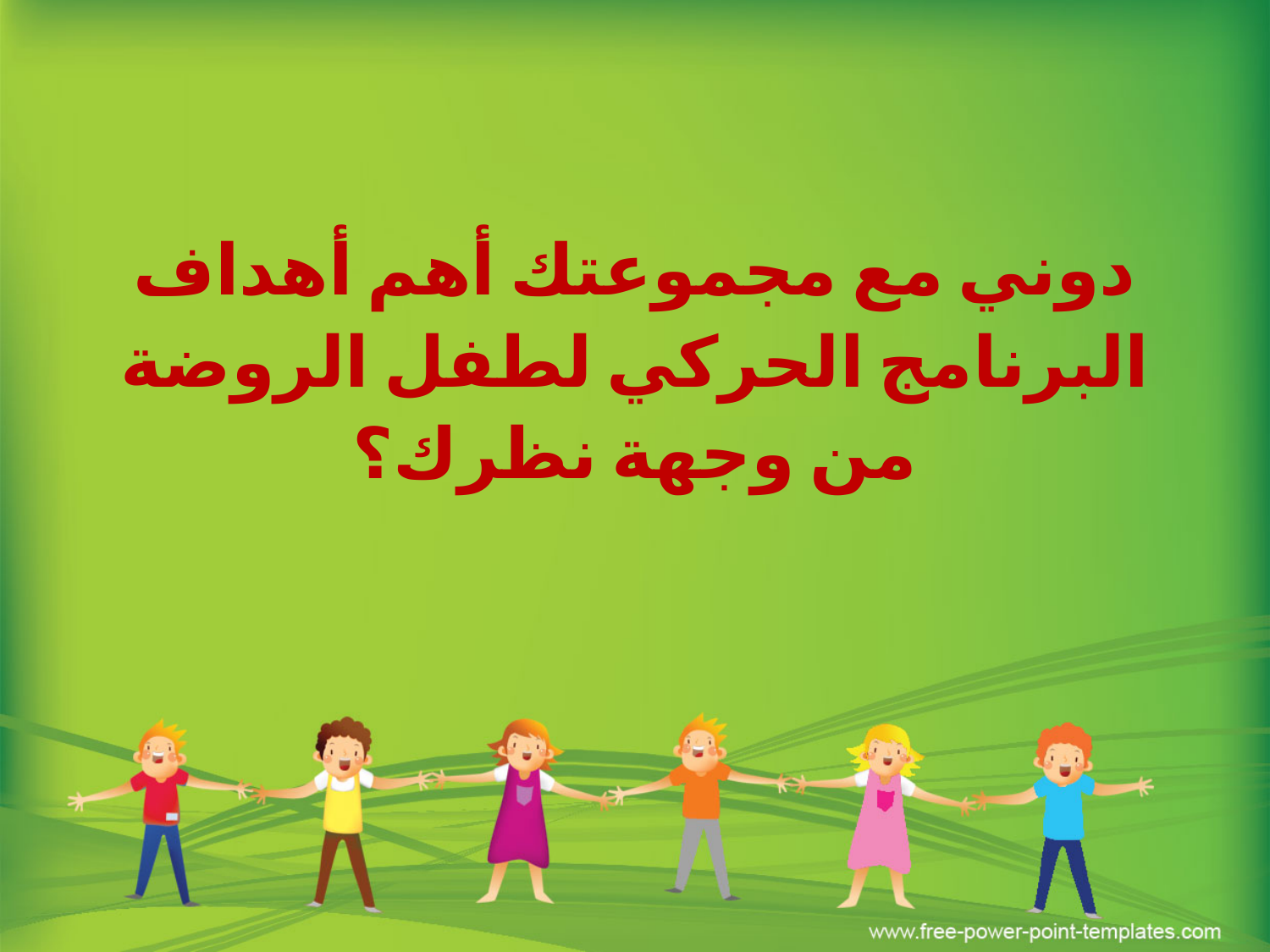

#
دوني مع مجموعتك أهم أهداف البرنامج الحركي لطفل الروضة من وجهة نظرك؟